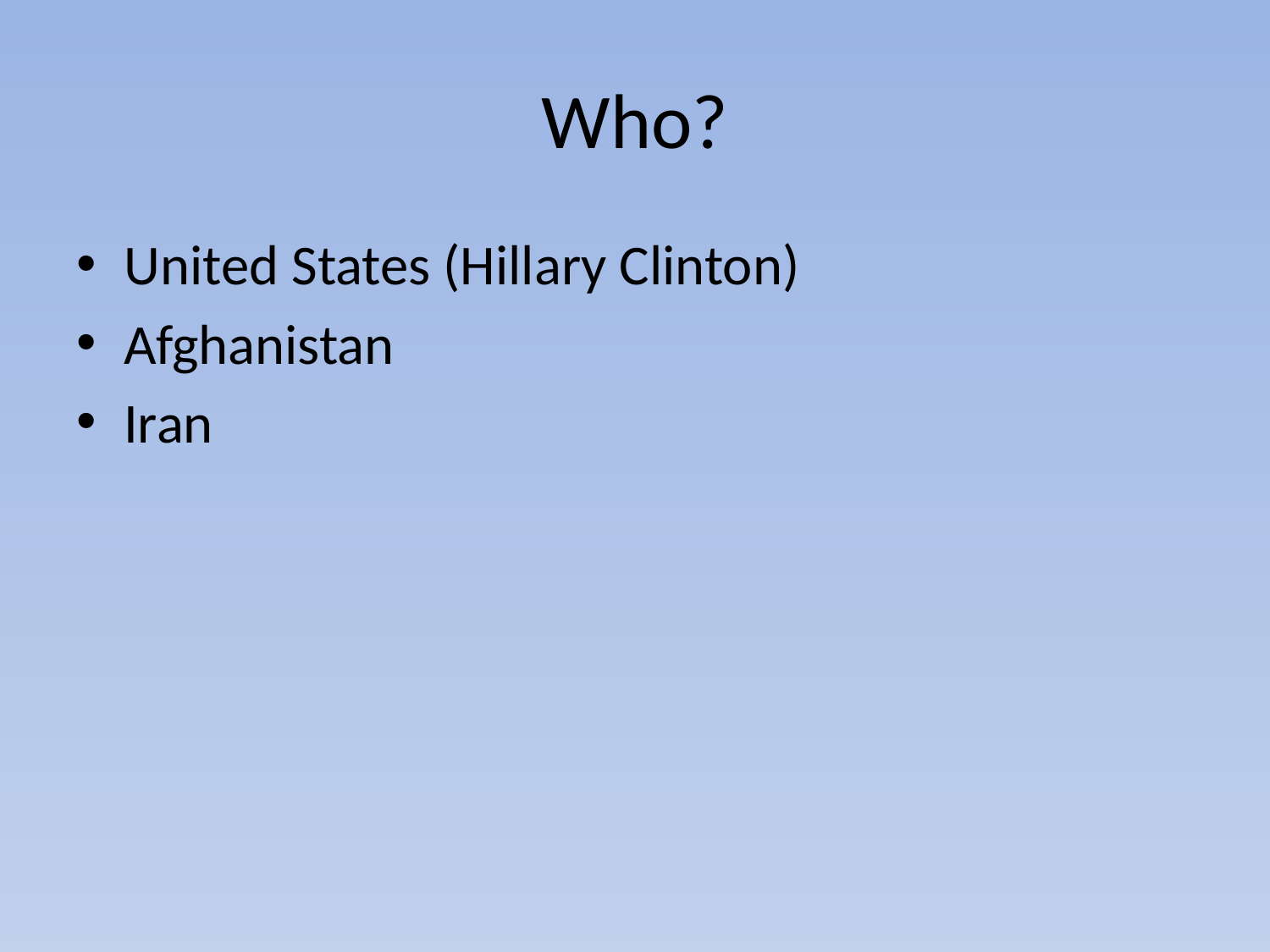

# Who?
United States (Hillary Clinton)
Afghanistan
Iran